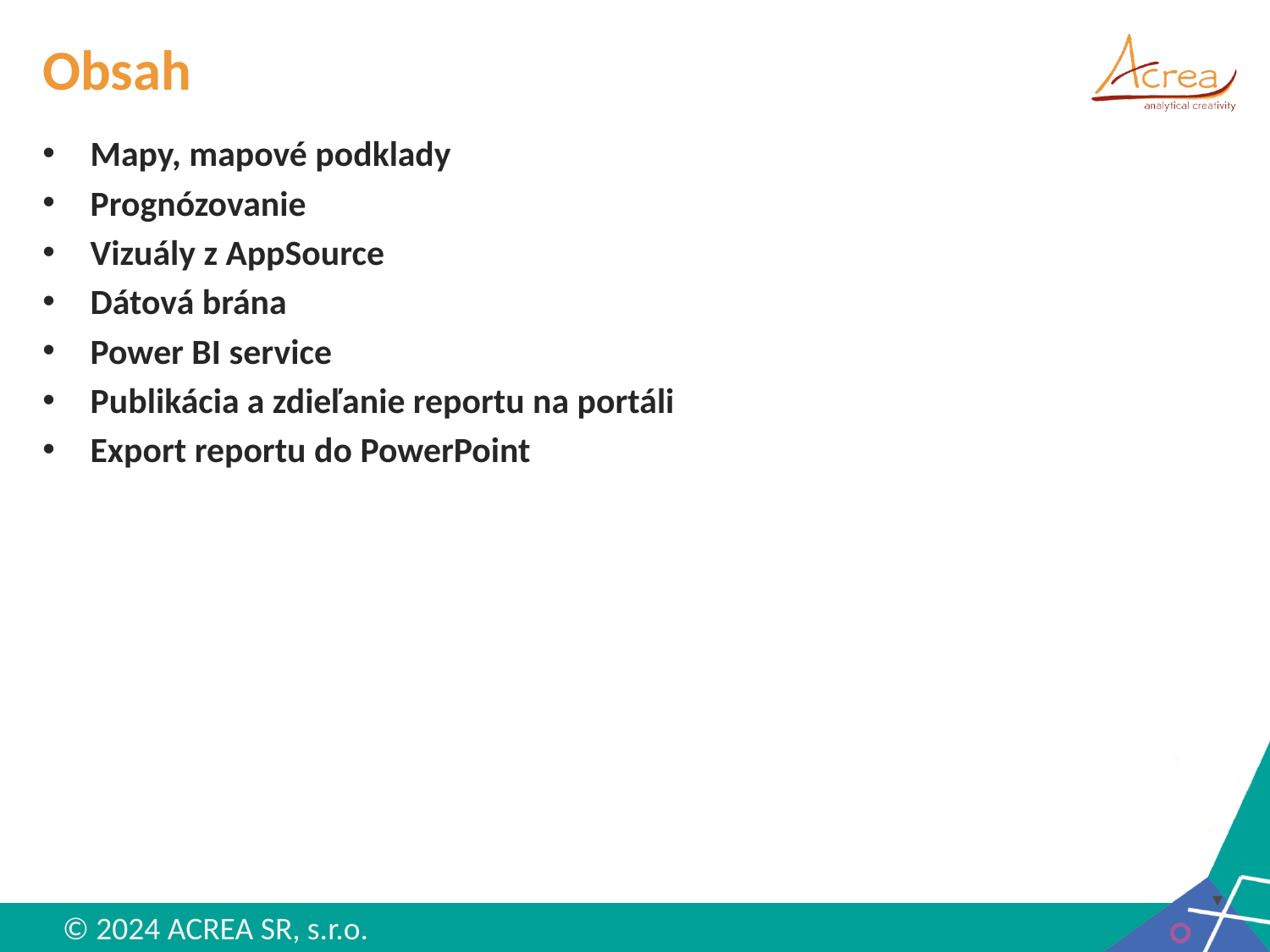

# Obsah
Mapy, mapové podklady
Prognózovanie
Vizuály z AppSource
Dátová brána
Power BI service
Publikácia a zdieľanie reportu na portáli
Export reportu do PowerPoint